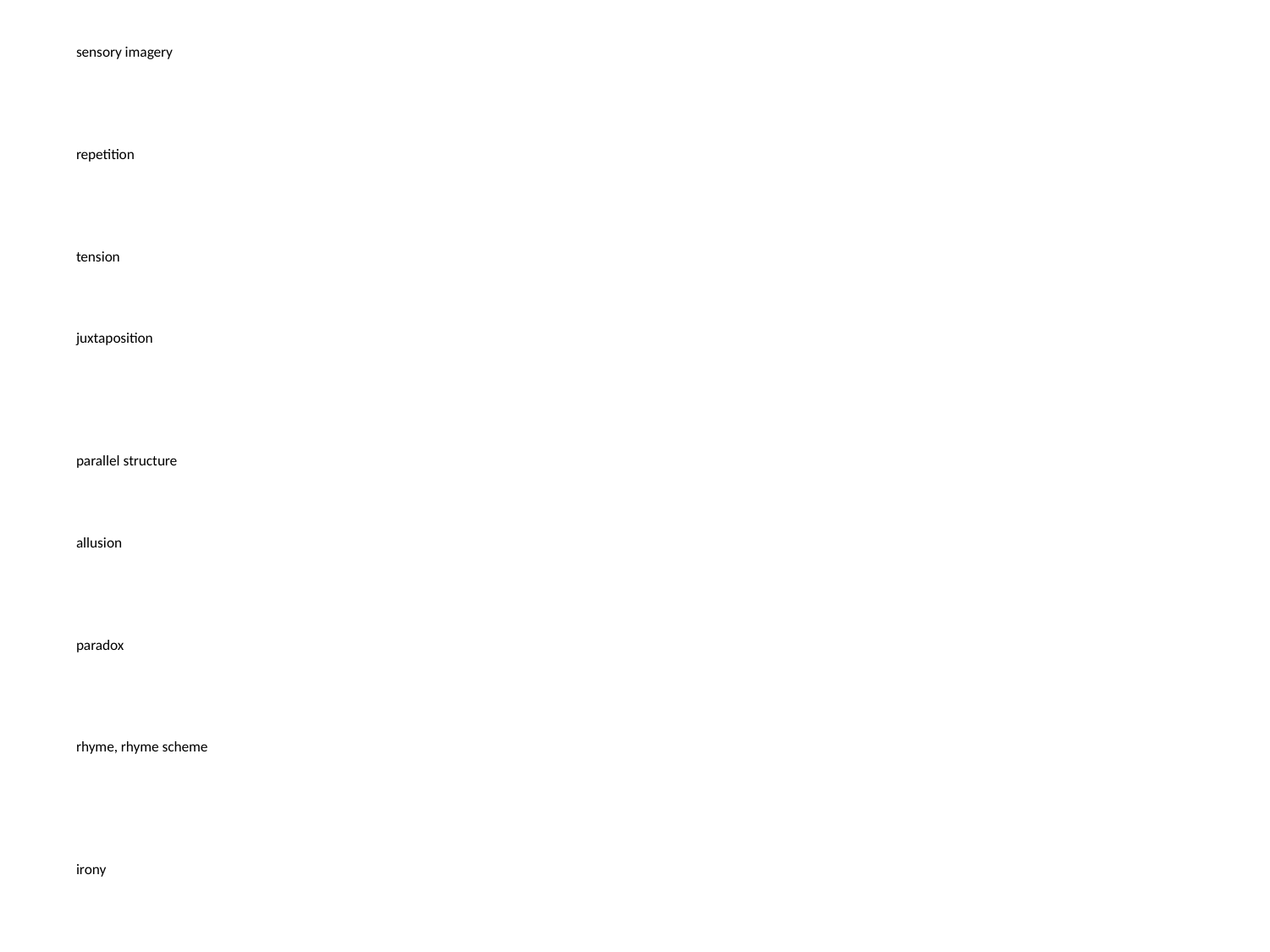

sensory imagery

repetition

tension

juxtaposition

parallel structure

allusion

paradox

rhyme, rhyme scheme

irony